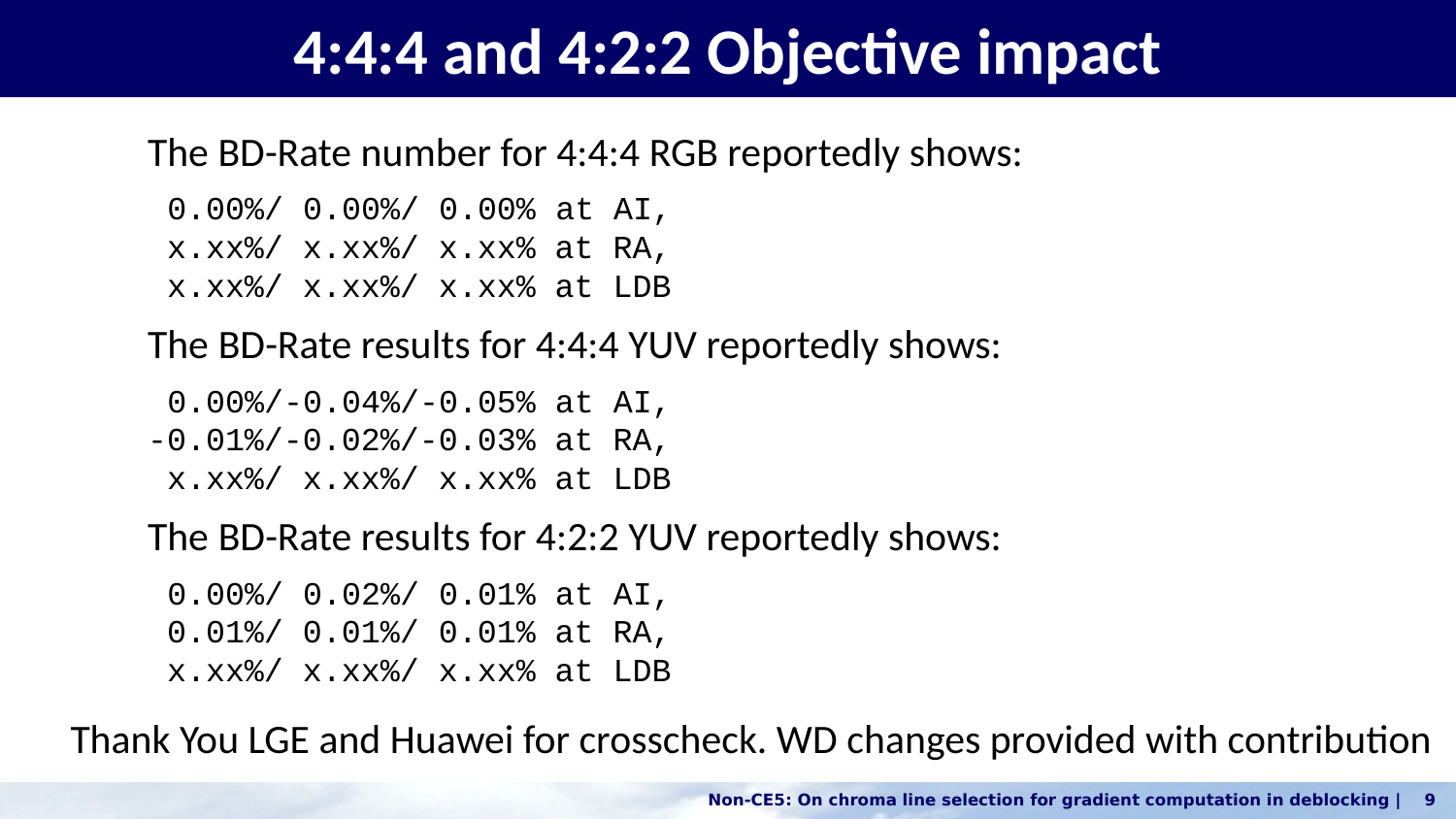

# 4:4:4 and 4:2:2 Objective impact
The BD-Rate number for 4:4:4 RGB reportedly shows:
 0.00%/ 0.00%/ 0.00% at AI,
 x.xx%/ x.xx%/ x.xx% at RA,
 x.xx%/ x.xx%/ x.xx% at LDB
The BD-Rate results for 4:4:4 YUV reportedly shows:
 0.00%/-0.04%/-0.05% at AI,
-0.01%/-0.02%/-0.03% at RA,
 x.xx%/ x.xx%/ x.xx% at LDB
The BD-Rate results for 4:2:2 YUV reportedly shows:
 0.00%/ 0.02%/ 0.01% at AI,
 0.01%/ 0.01%/ 0.01% at RA,
 x.xx%/ x.xx%/ x.xx% at LDB

Thank You LGE and Huawei for crosscheck. WD changes provided with contribution